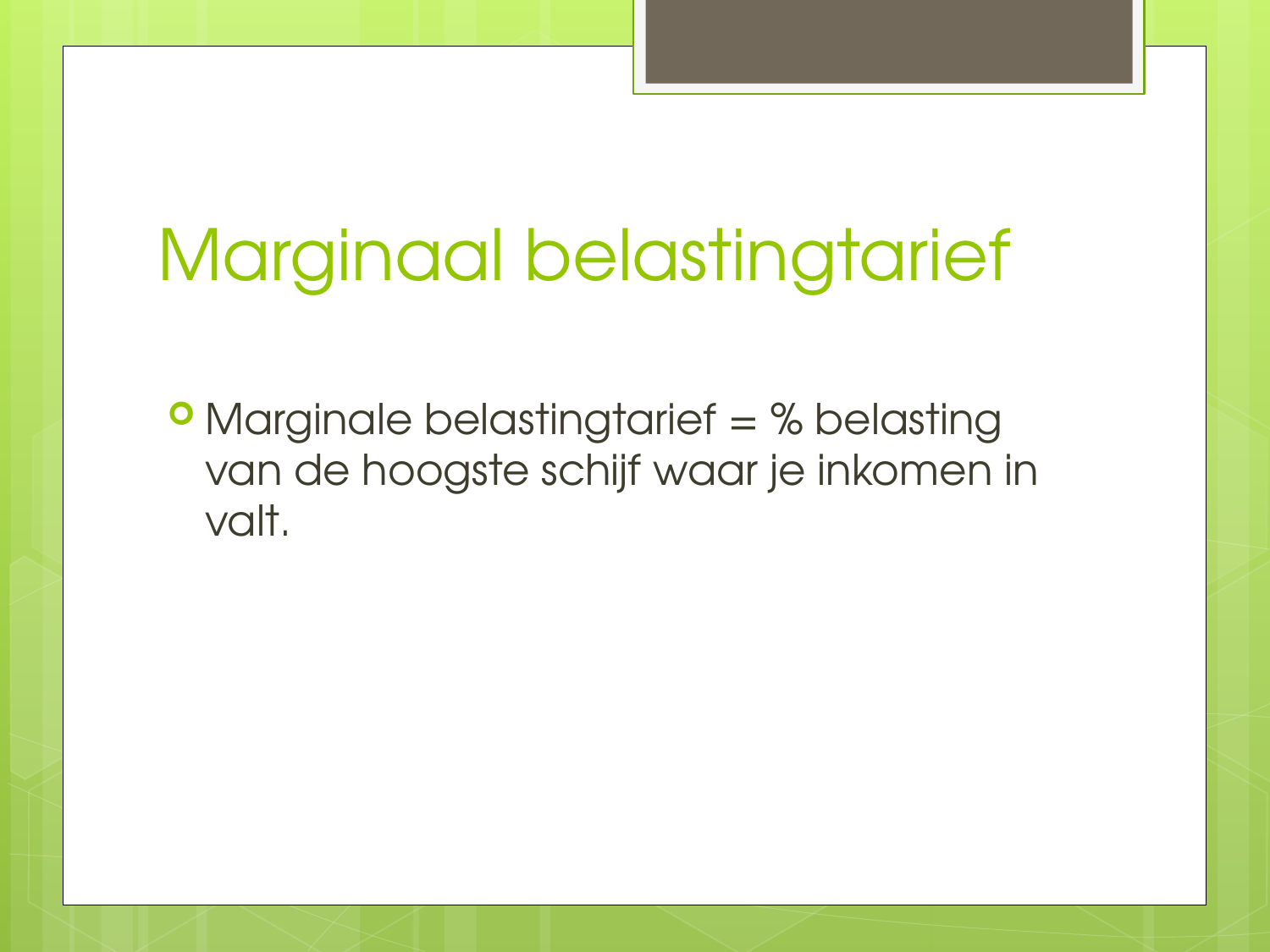

# Marginaal belastingtarief
Marginale belastingtarief = % belasting van de hoogste schijf waar je inkomen in valt.